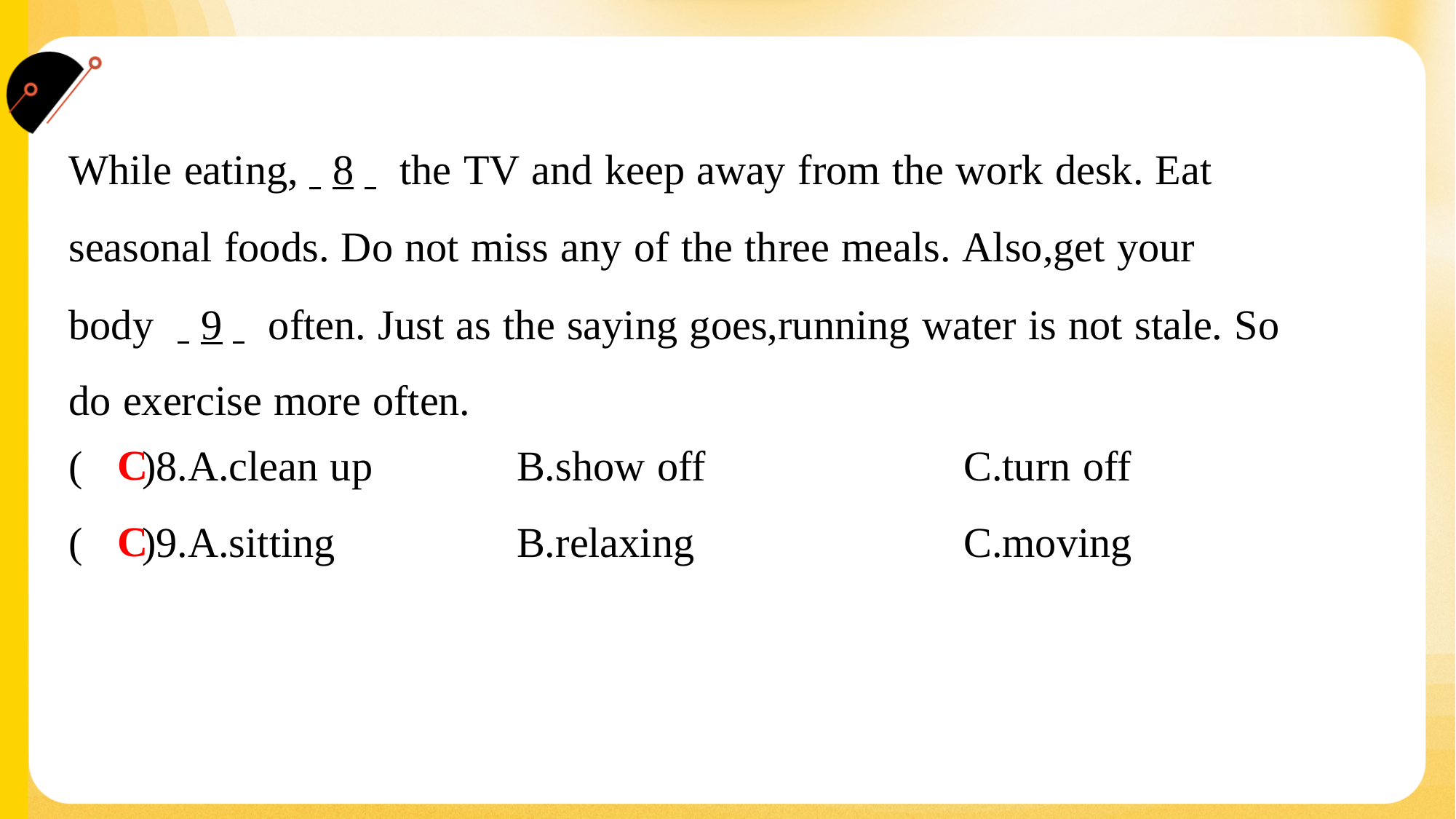

While eating,. .8. . the TV and keep away from the work desk. Eat
seasonal foods. Do not miss any of the three meals. Also,get your
body . .9. . often. Just as the saying goes,running water is not stale. So
do exercise more often.#2
C
(     )8.A.clean up	B.show off	C.turn off
C
(     )9.A.sitting	B.relaxing	C.moving